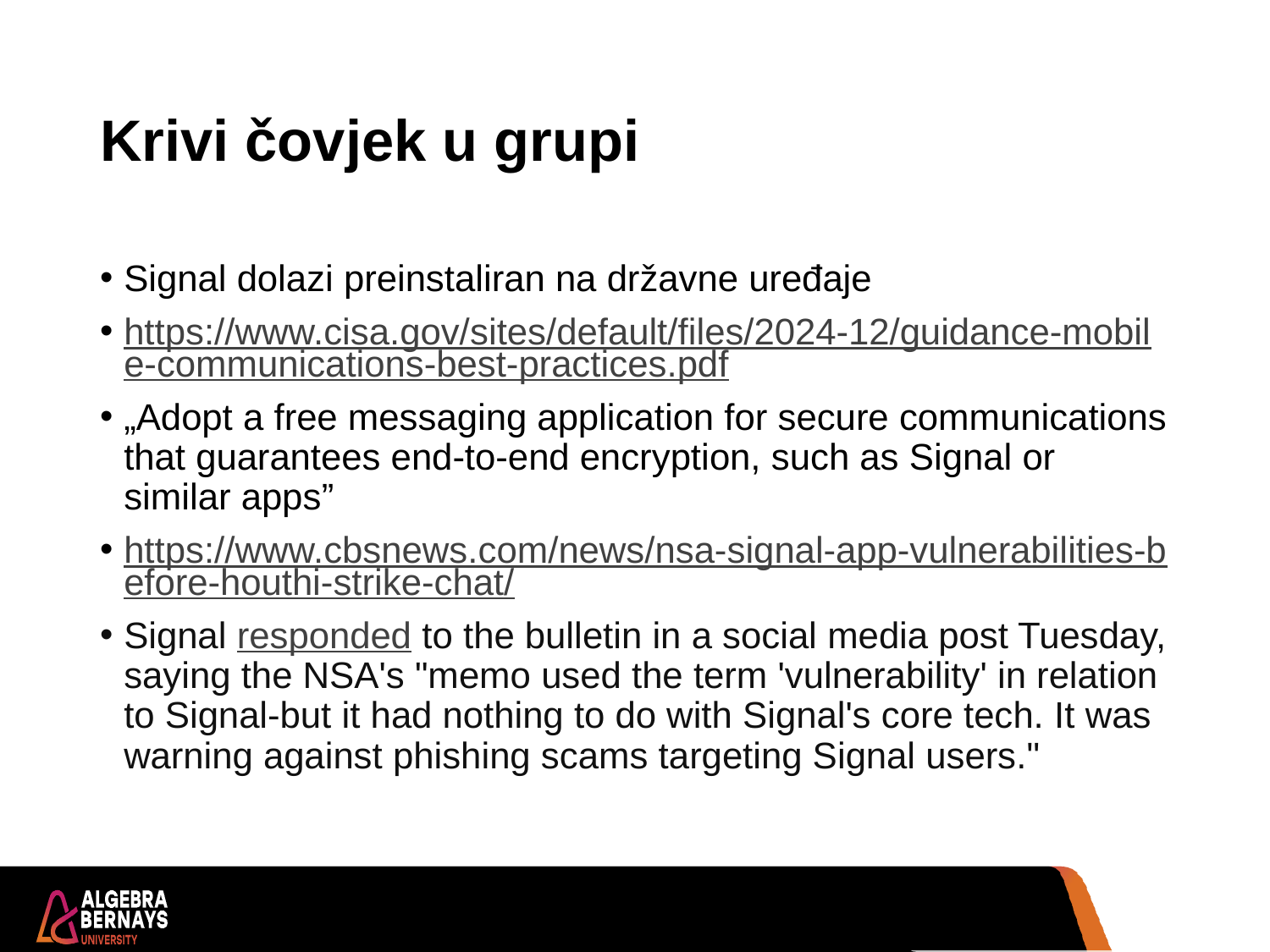

# Krivi čovjek u grupi
Signal dolazi preinstaliran na državne uređaje
https://www.cisa.gov/sites/default/files/2024-12/guidance-mobile-communications-best-practices.pdf
„Adopt a free messaging application for secure communications that guarantees end-to-end encryption, such as Signal or similar apps”
https://www.cbsnews.com/news/nsa-signal-app-vulnerabilities-before-houthi-strike-chat/
Signal responded to the bulletin in a social media post Tuesday, saying the NSA's "memo used the term 'vulnerability' in relation to Signal-but it had nothing to do with Signal's core tech. It was warning against phishing scams targeting Signal users."